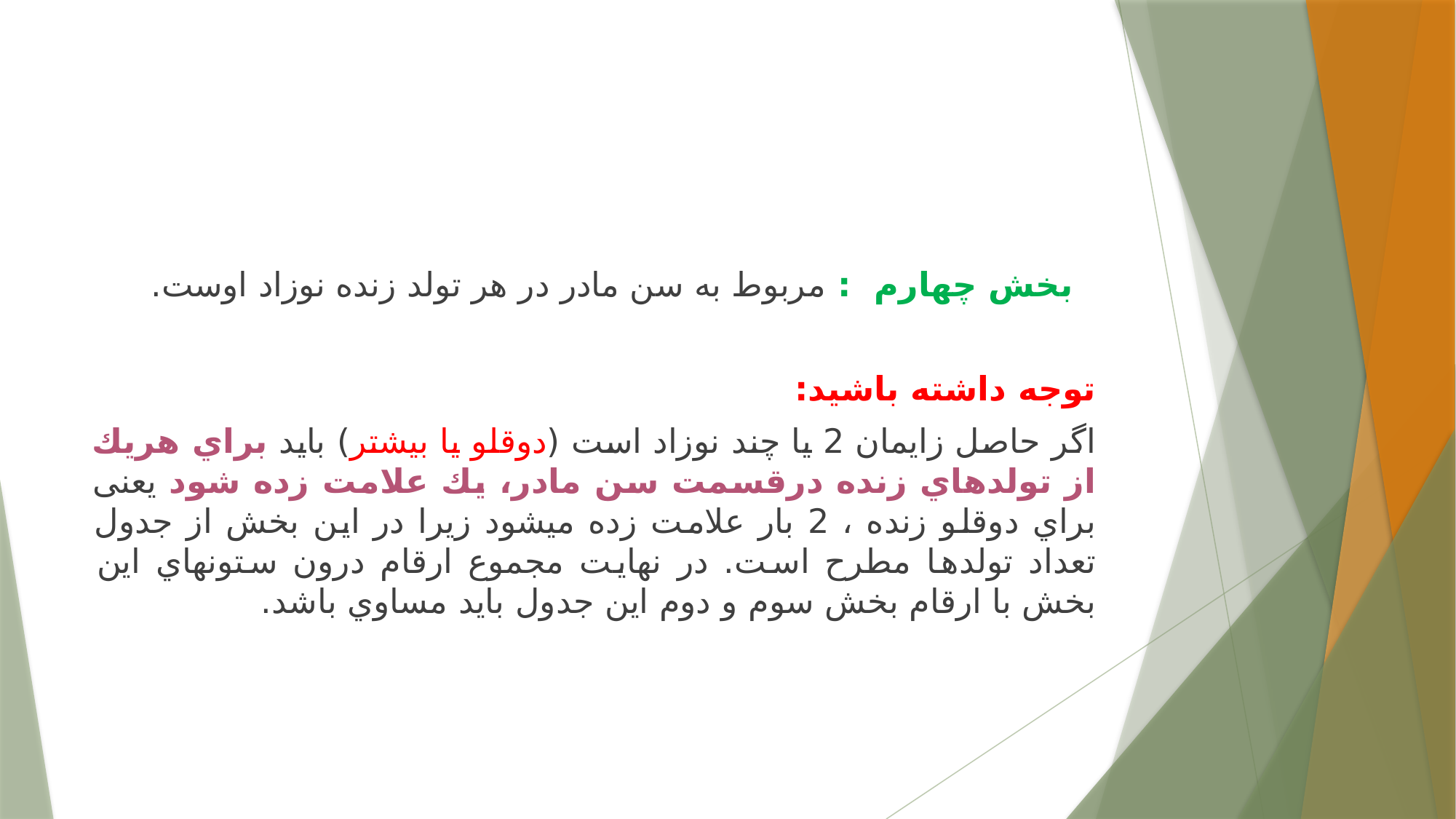

#
  بخش چهارم  : مربوط به سن مادر در هر تولد زنده نوزاد اوست.

توجه داشته باشيد:
اگر حاصل زایمان 2 یا چند نوزاد است (دوقلو یا بيشتر) باید براي هریك از تولدهاي زنده درقسمت سن مادر، یك علامت زده شود یعنی براي دوقلو زنده ، 2 بار علامت زده میشود زیرا در این بخش از جدول تعداد تولدها مطرح است. در نهایت مجموع ارقام درون ستونهاي این بخش با ارقام بخش سوم و دوم این جدول باید مساوي باشد.